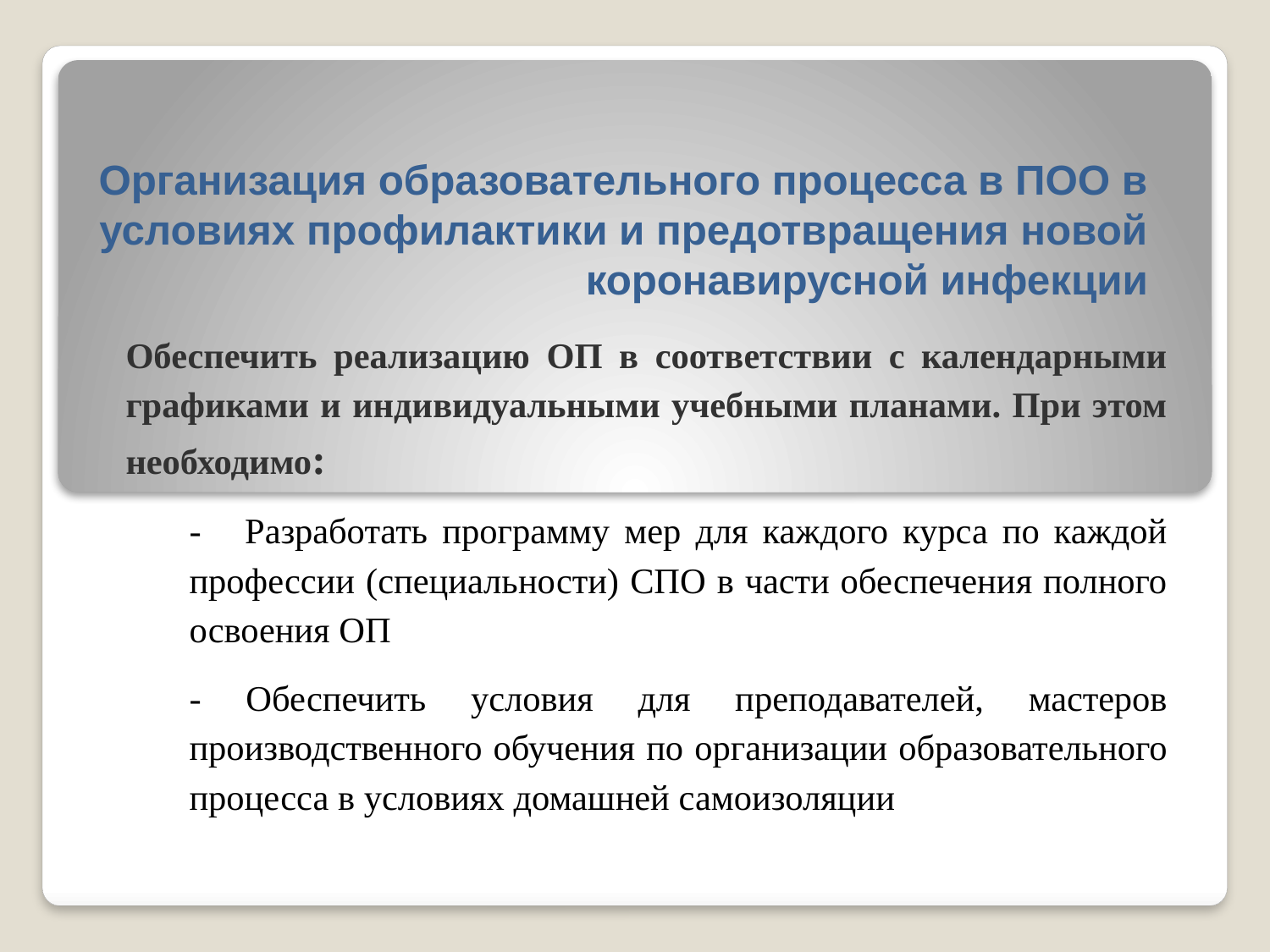

# Организация образовательного процесса в ПОО в условиях профилактики и предотвращения новой коронавирусной инфекции
Обеспечить реализацию ОП в соответствии с календарными графиками и индивидуальными учебными планами. При этом необходимо:
-   Разработать программу мер для каждого курса по каждой профессии (специальности) СПО в части обеспечения полного освоения ОП
- Обеспечить условия для преподавателей, мастеров производственного обучения по организации образовательного процесса в условиях домашней самоизоляции